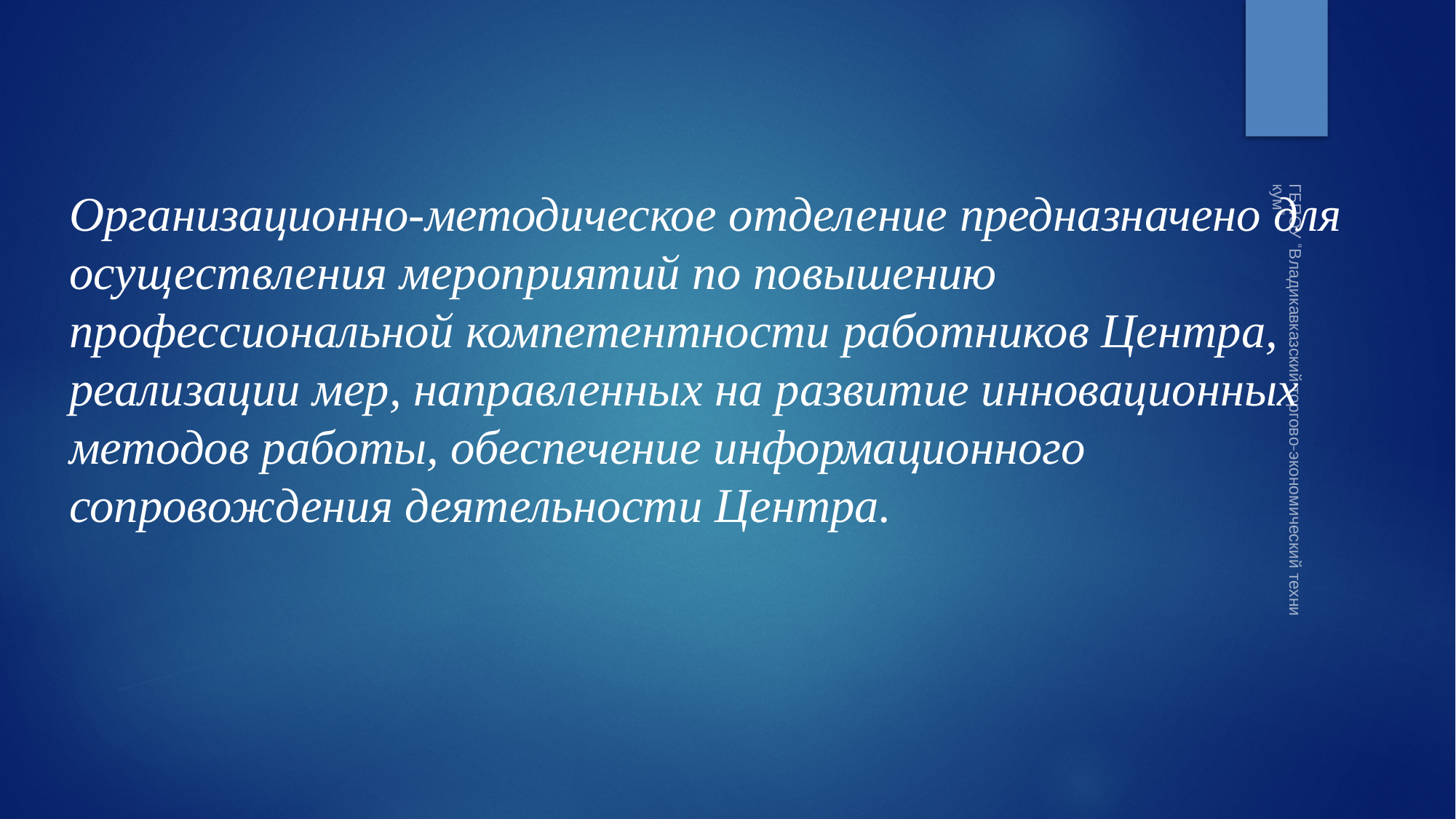

Организационно-методическое отделение предназначено для осуществления мероприятий по повышению профессиональной компетентности работников Центра, реализации мер, направленных на развитие инновационных методов работы, обеспечение информационного сопровождения деятельности Центра.

ГБПОУ "Владикавказский торгово-экономический техникум"